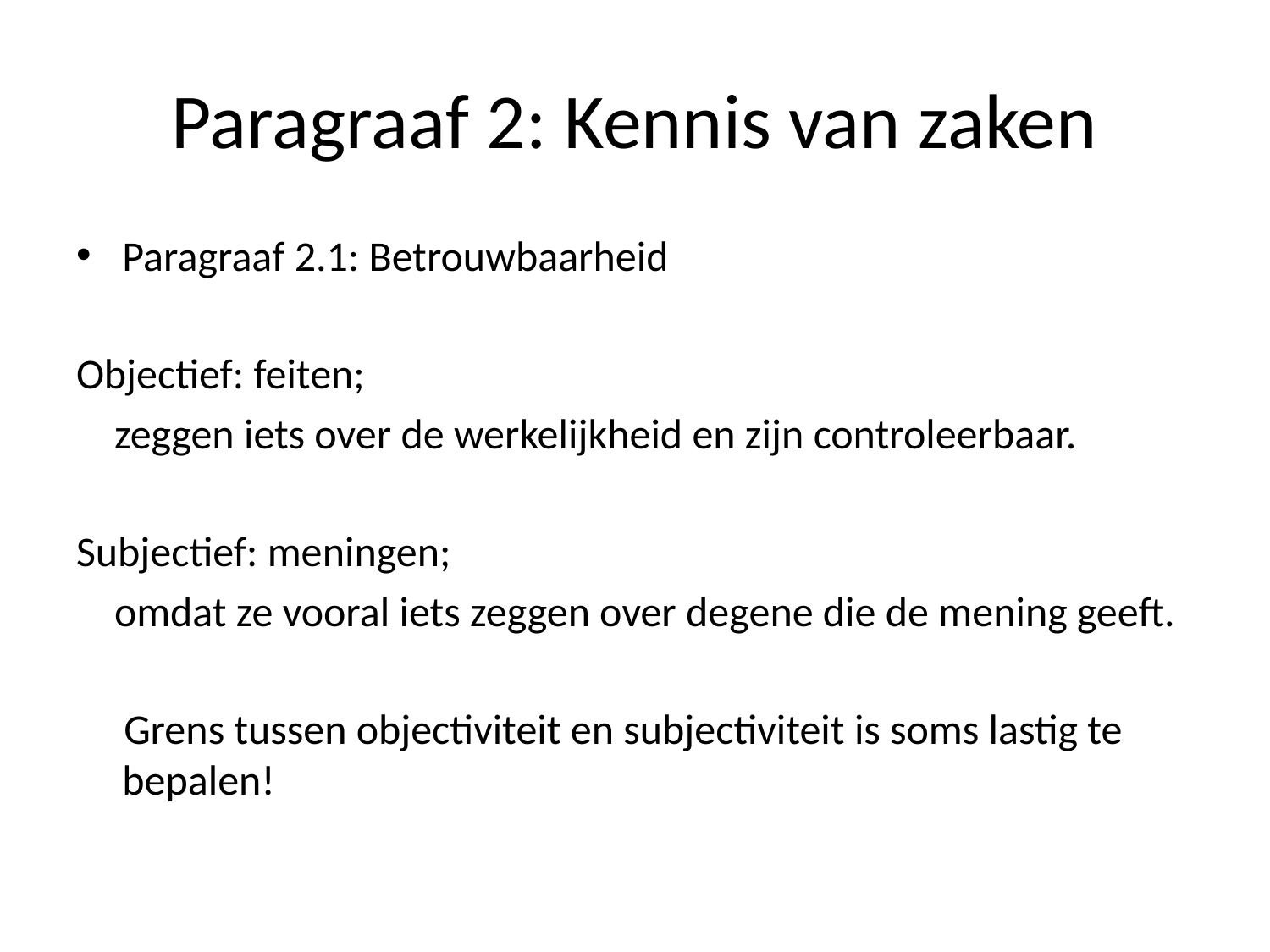

# Paragraaf 2: Kennis van zaken
Paragraaf 2.1: Betrouwbaarheid

Objectief: feiten;
    zeggen iets over de werkelijkheid en zijn controleerbaar.

Subjectief: meningen;
    omdat ze vooral iets zeggen over degene die de mening geeft.

     Grens tussen objectiviteit en subjectiviteit is soms lastig te bepalen!